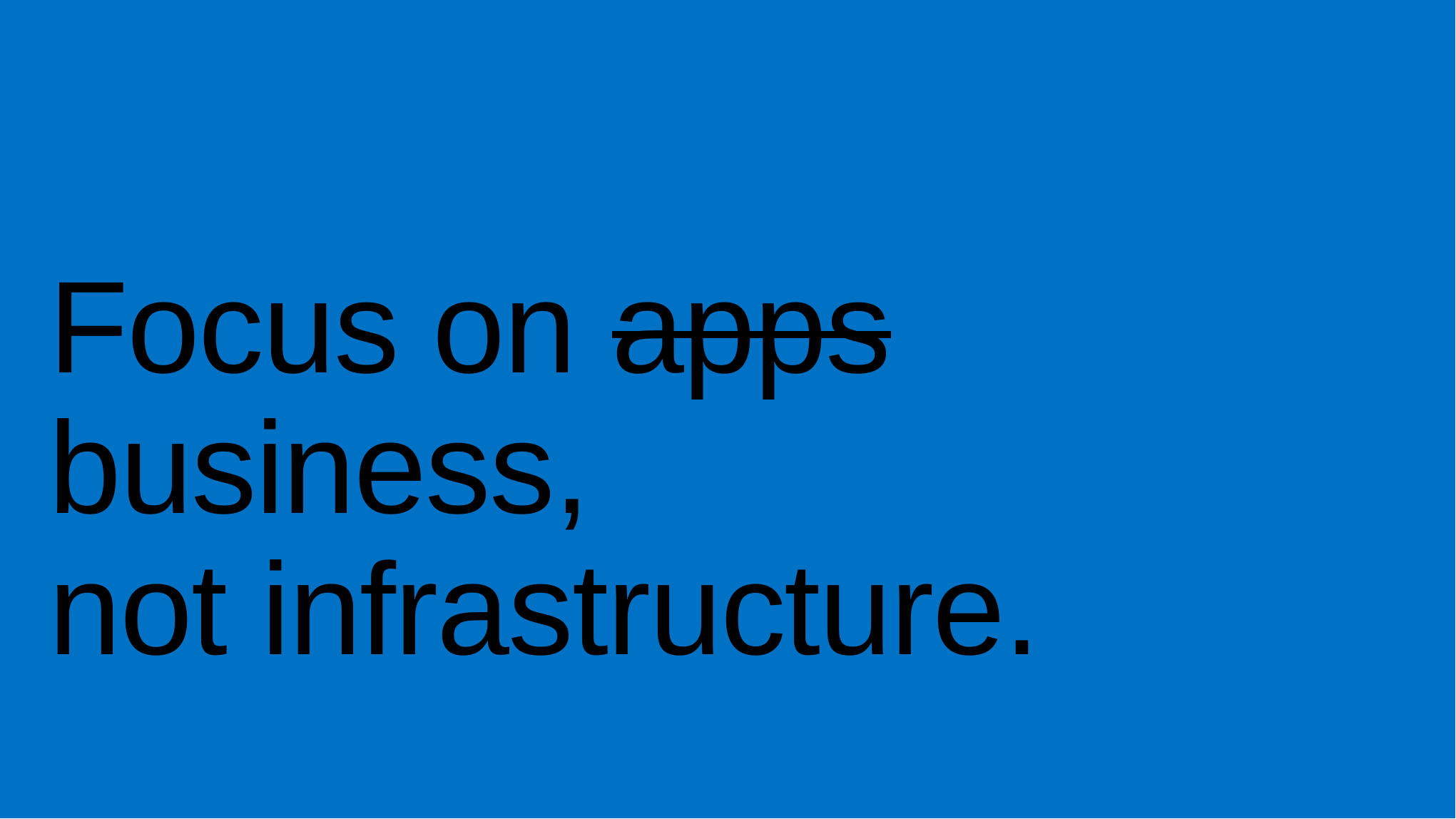

# Focus on apps business, not infrastructure.